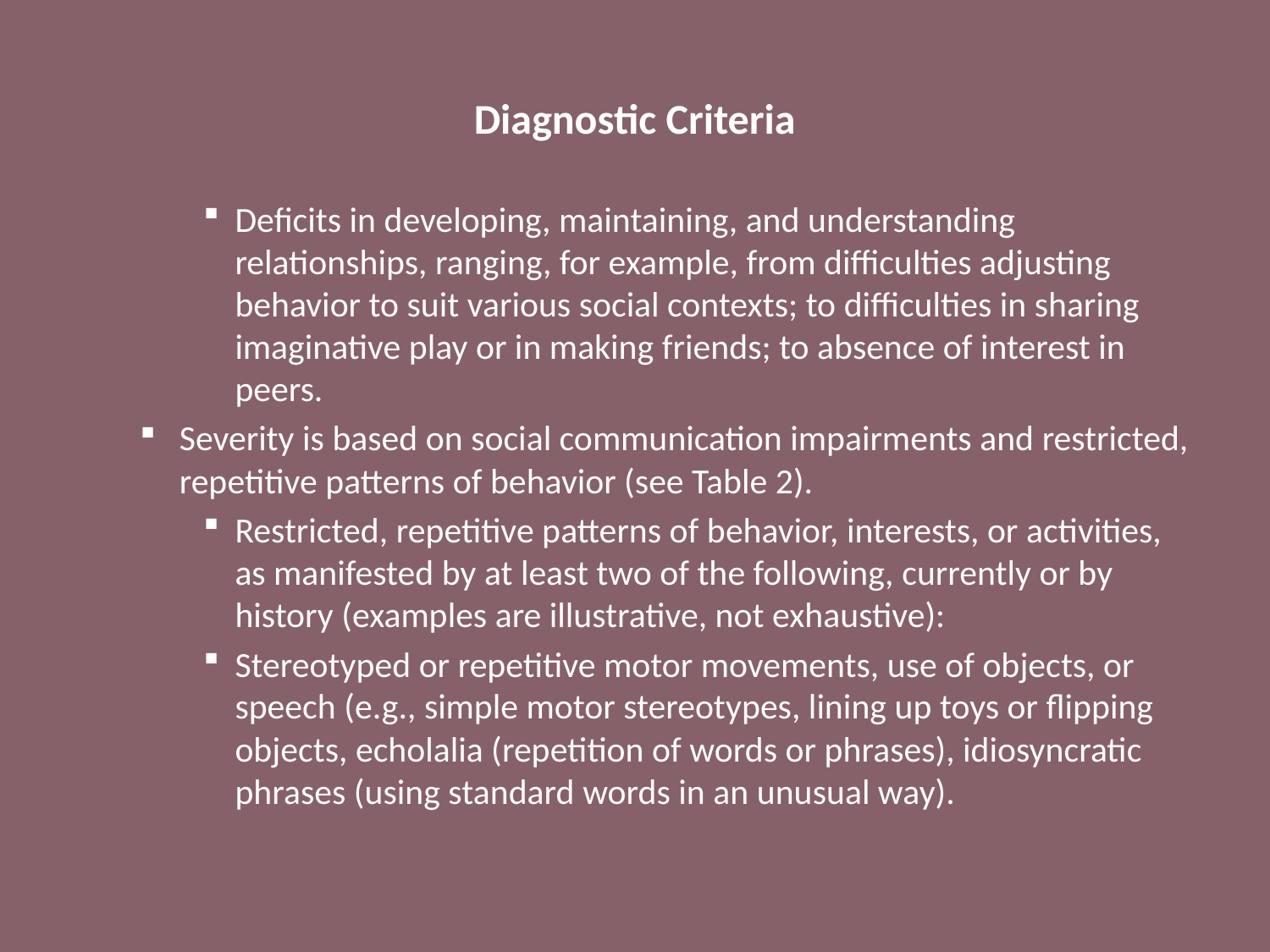

# Diagnostic Criteria
Deficits in developing, maintaining, and understanding relationships, ranging, for example, from difficulties adjusting behavior to suit various social contexts; to difficulties in sharing imaginative play or in making friends; to absence of interest in peers.
Severity is based on social communication impairments and restricted, repetitive patterns of behavior (see Table 2).
Restricted, repetitive patterns of behavior, interests, or activities, as manifested by at least two of the following, currently or by history (examples are illustrative, not exhaustive):
Stereotyped or repetitive motor movements, use of objects, or speech (e.g., simple motor stereotypes, lining up toys or flipping objects, echolalia (repetition of words or phrases), idiosyncratic phrases (using standard words in an unusual way).